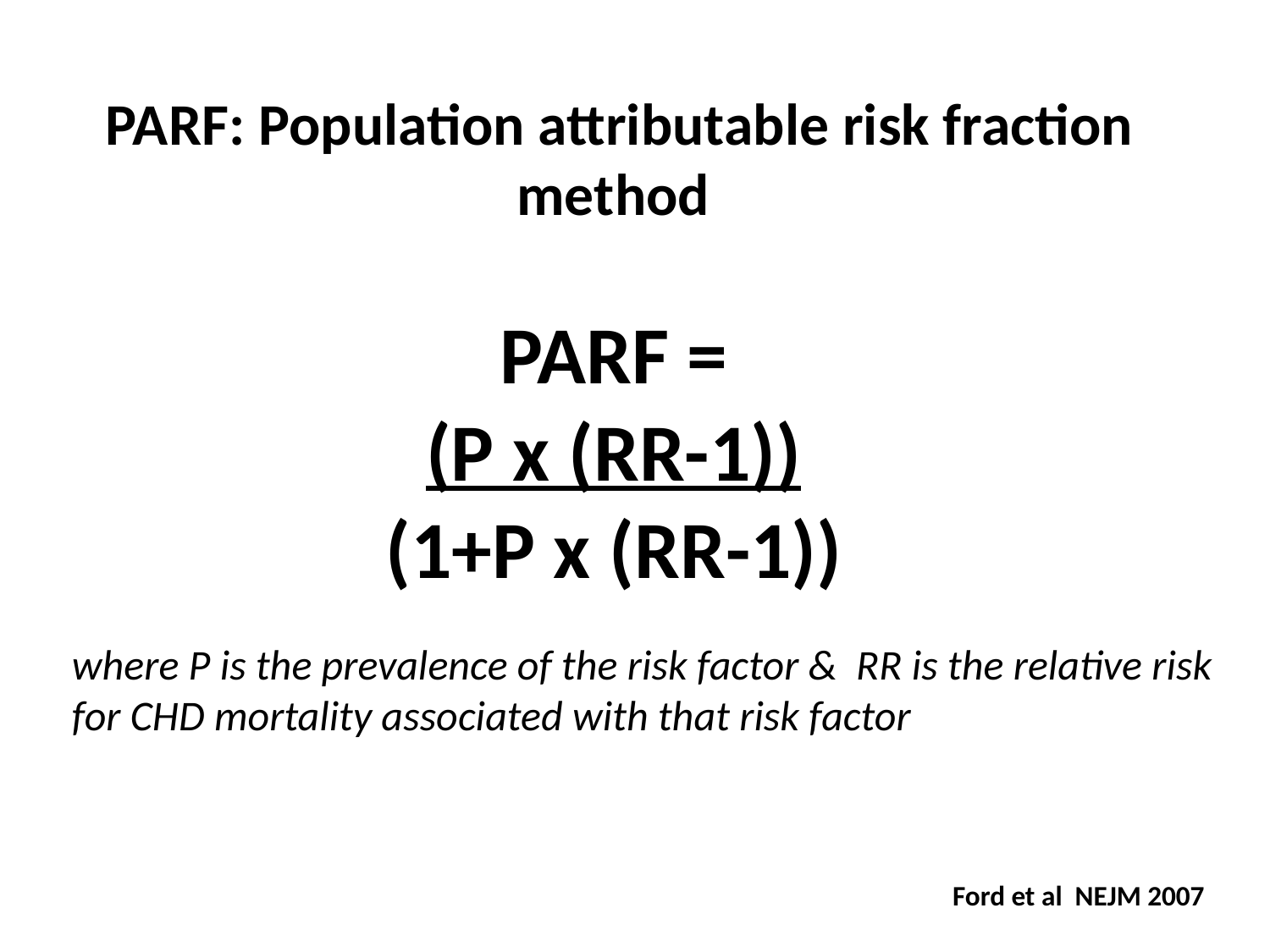

PARF: Population attributable risk fraction method
PARF =
(P x (RR-1))
(1+P x (RR-1))
where P is the prevalence of the risk factor &  RR is the relative risk for CHD mortality associated with that risk factor
  Ford et al  NEJM 2007